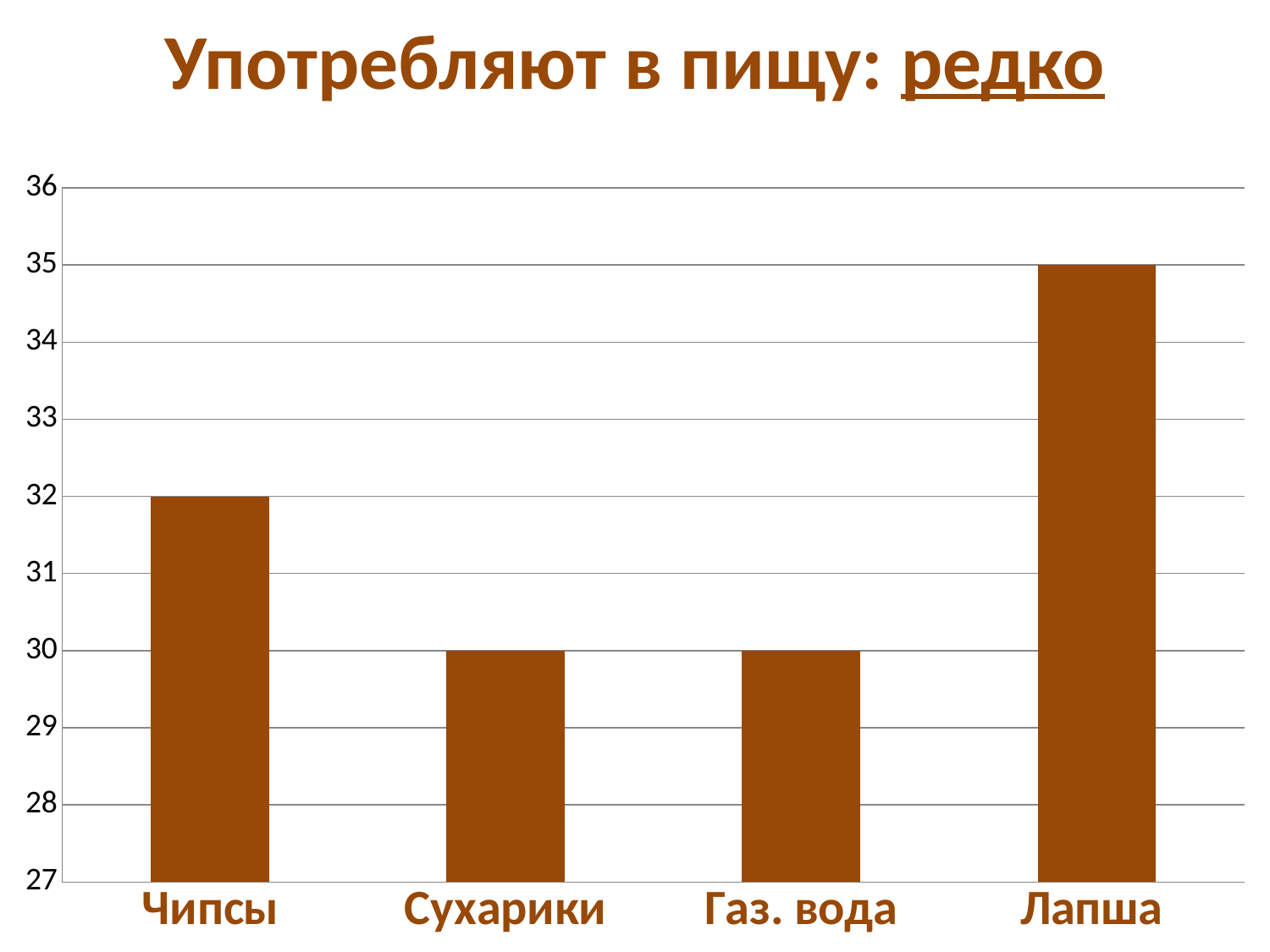

# Употребляют в пищу: редко

### Chart

| Category | Редко |
|---|---|
| Чипсы | 32.0 |
| Сухарики | 30.0 |
| Газ. вода | 30.0 |
| Лапша  | 35.0 |